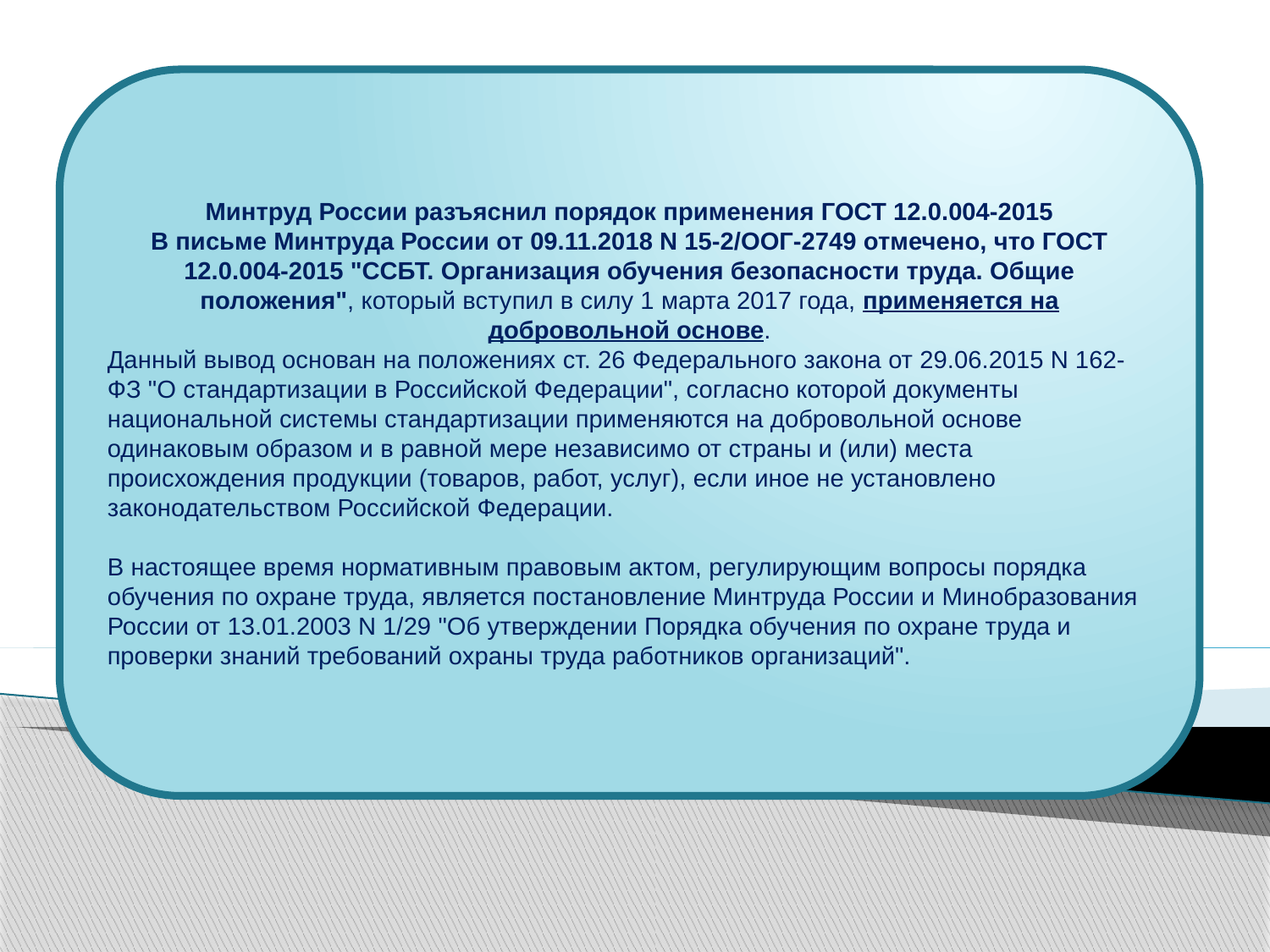

Минтруд России разъяснил порядок применения ГОСТ 12.0.004-2015
В письме Минтруда России от 09.11.2018 N 15-2/ООГ-2749 отмечено, что ГОСТ 12.0.004-2015 "ССБТ. Организация обучения безопасности труда. Общие положения", который вступил в силу 1 марта 2017 года, применяется на добровольной основе.
Данный вывод основан на положениях ст. 26 Федерального закона от 29.06.2015 N 162-ФЗ "О стандартизации в Российской Федерации", согласно которой документы национальной системы стандартизации применяются на добровольной основе одинаковым образом и в равной мере независимо от страны и (или) места происхождения продукции (товаров, работ, услуг), если иное не установлено законодательством Российской Федерации.

В настоящее время нормативным правовым актом, регулирующим вопросы порядка обучения по охране труда, является постановление Минтруда России и Минобразования России от 13.01.2003 N 1/29 "Об утверждении Порядка обучения по охране труда и проверки знаний требований охраны труда работников организаций".